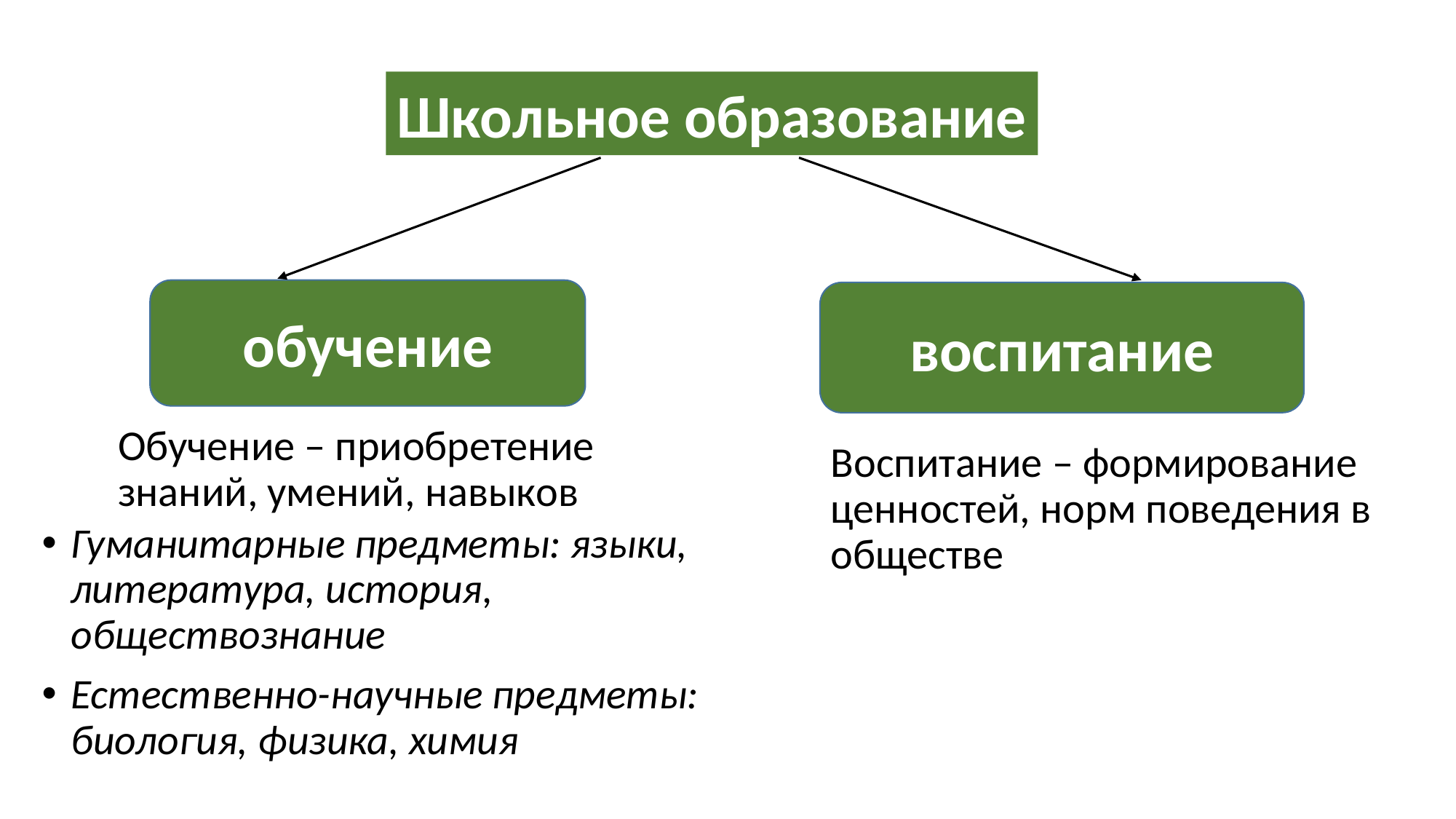

Школьное образование
обучение
воспитание
Обучение – приобретение знаний, умений, навыков
Воспитание – формирование ценностей, норм поведения в обществе
Гуманитарные предметы: языки, литература, история, обществознание
Естественно-научные предметы: биология, физика, химия